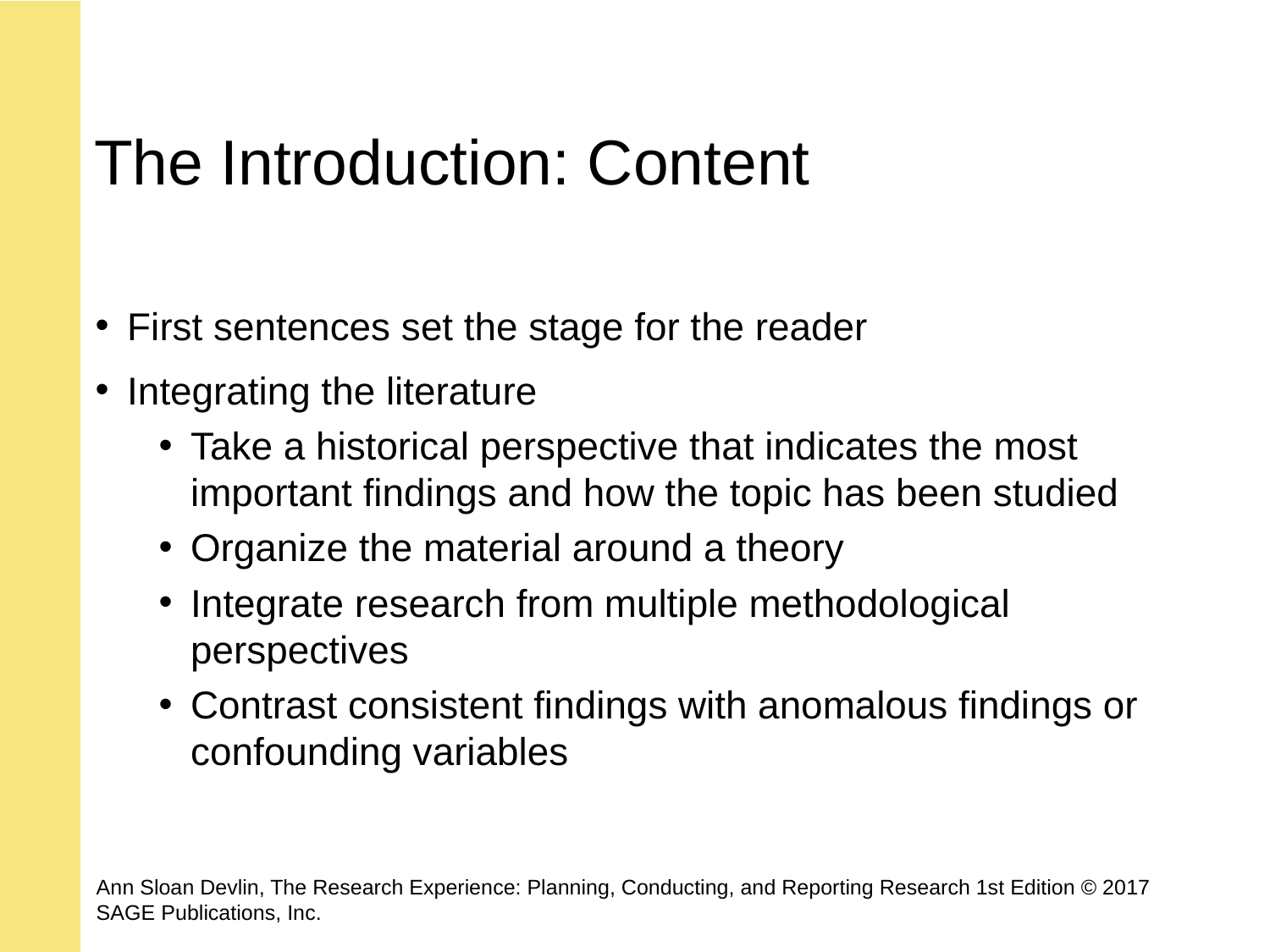

# The Introduction: Content
First sentences set the stage for the reader
Integrating the literature
Take a historical perspective that indicates the most important findings and how the topic has been studied
Organize the material around a theory
Integrate research from multiple methodological perspectives
Contrast consistent findings with anomalous findings or confounding variables